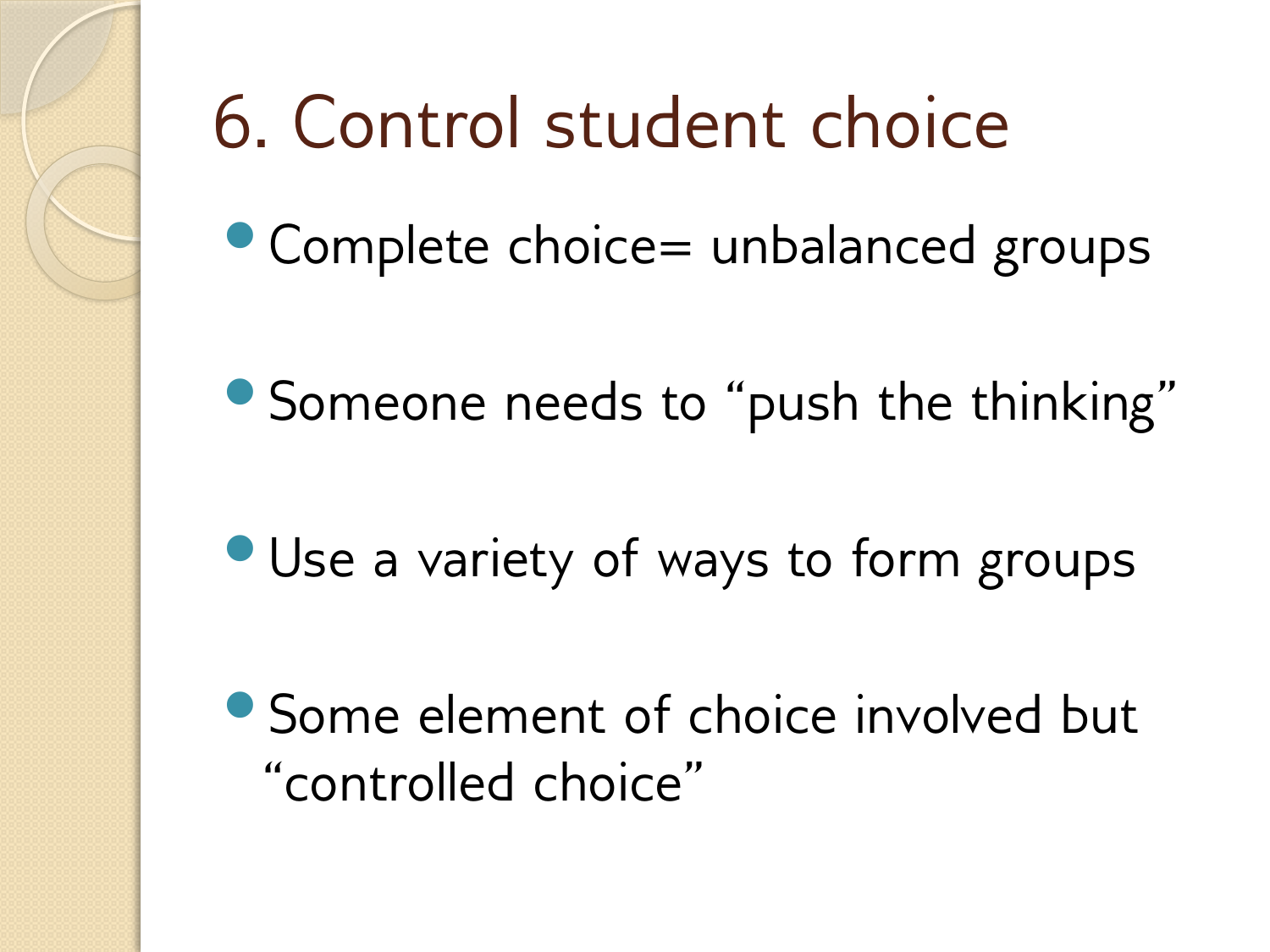

# 6. Control student choice
Complete choice= unbalanced groups

Someone needs to “push the thinking”

Use a variety of ways to form groups

Some element of choice involved but “controlled choice”